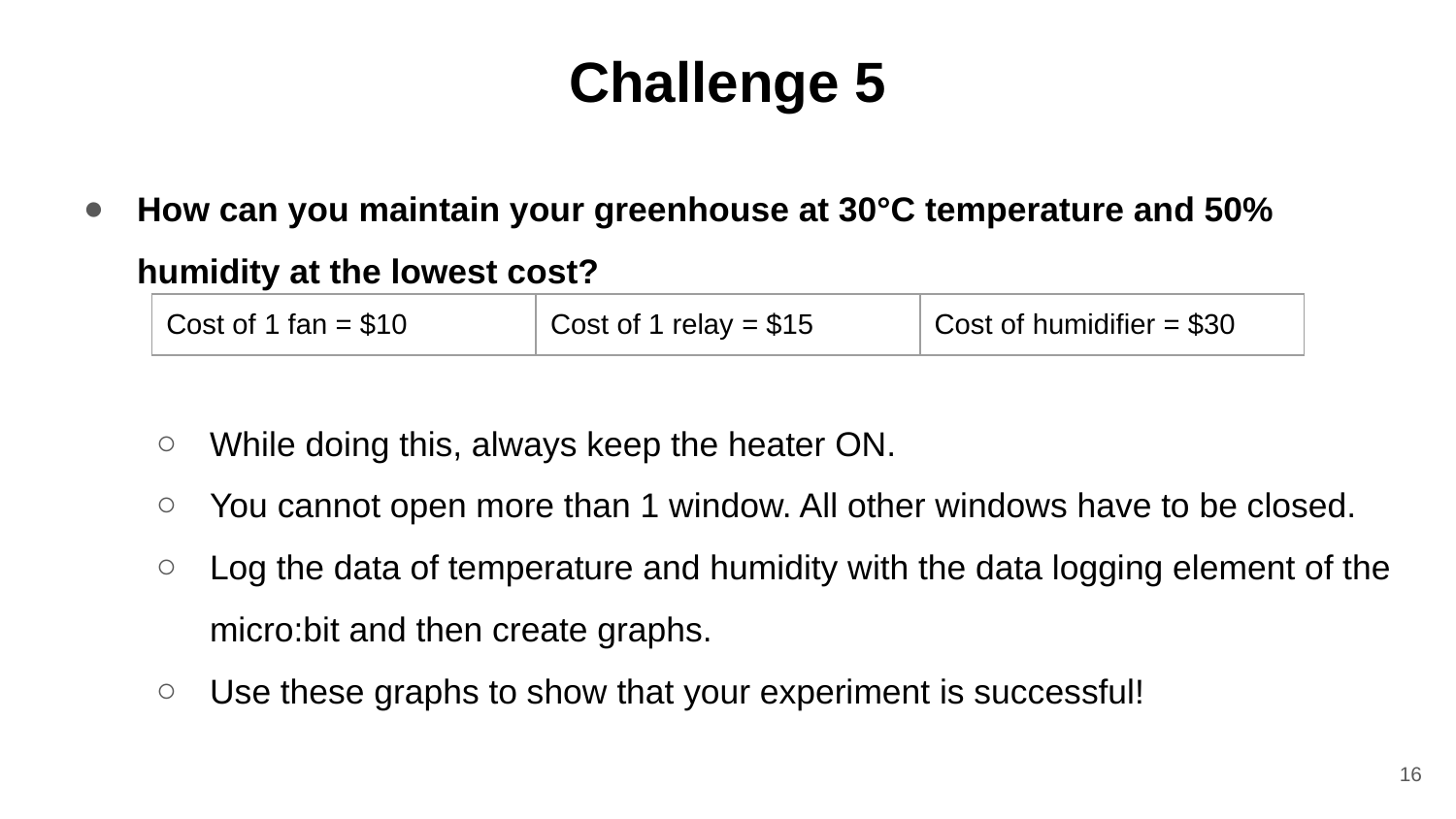

# Challenge 5
How can you maintain your greenhouse at 30°C temperature and 50% humidity at the lowest cost?

While doing this, always keep the heater ON.
You cannot open more than 1 window. All other windows have to be closed.
Log the data of temperature and humidity with the data logging element of the micro:bit and then create graphs.
Use these graphs to show that your experiment is successful!
| Cost of 1 fan = $10 | Cost of 1 relay = $15 | Cost of humidifier = $30 |
| --- | --- | --- |
16